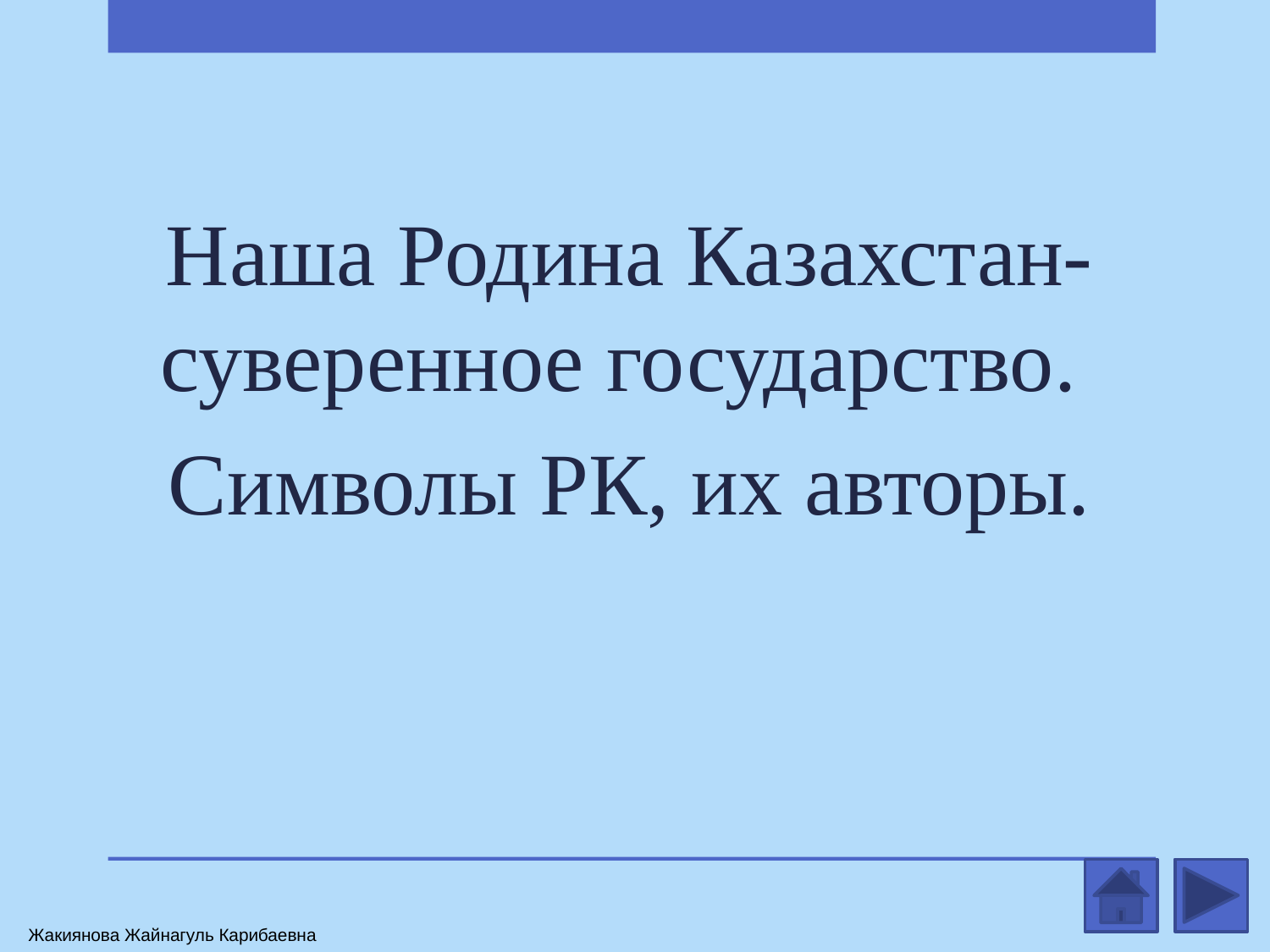

Наша Родина Казахстан-суверенное государство.
Символы РК, их авторы.

Жакиянова Жайнагуль Карибаевна